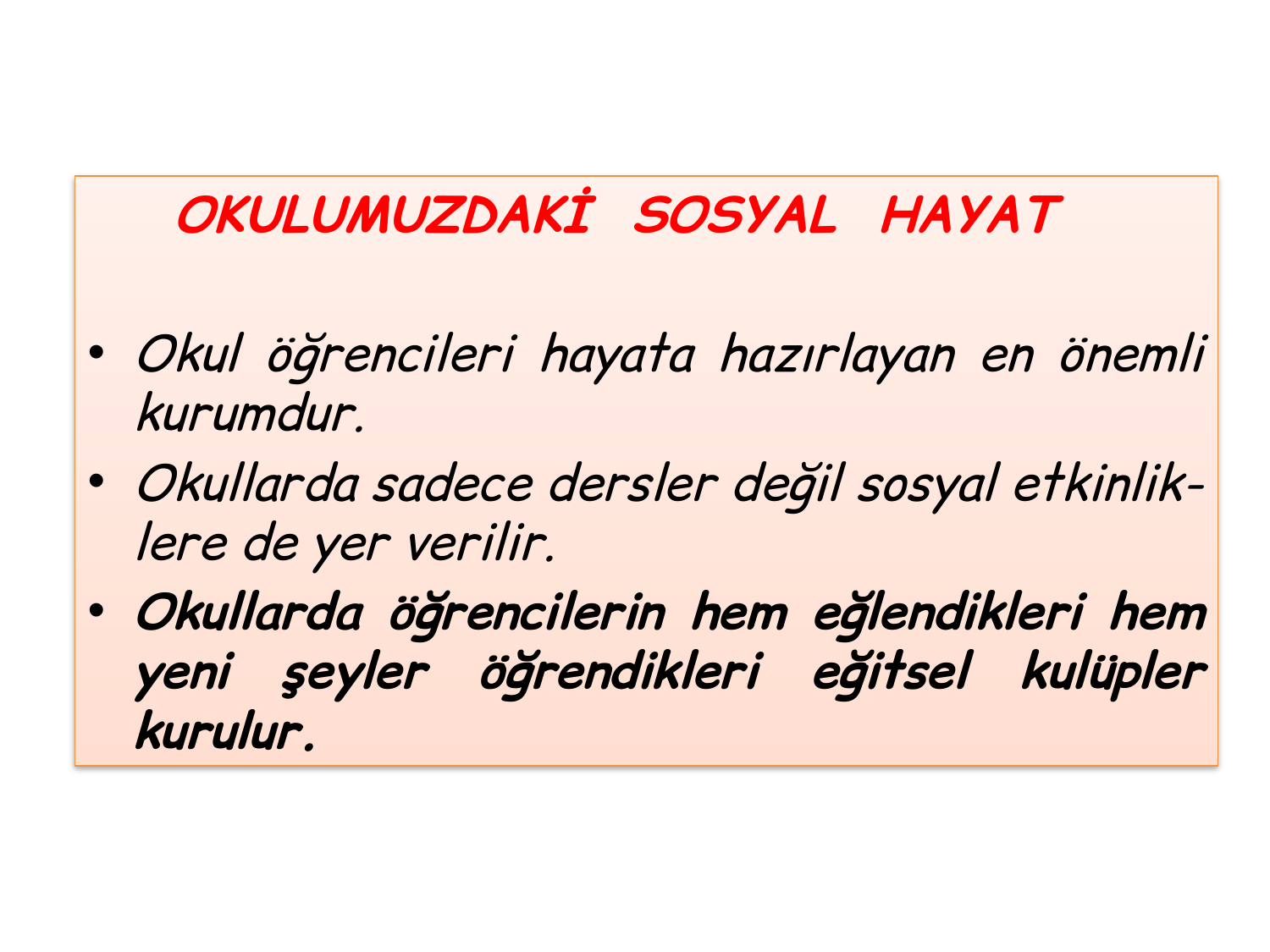

OKULUMUZDAKİ  SOSYAL  HAYAT

Okul öğrencileri hayata hazırlayan en önemli kurumdur.
Okullarda sadece dersler değil sosyal etkinlik-lere de yer verilir.
Okullarda öğrencilerin hem eğlendikleri hem yeni şeyler öğrendikleri eğitsel kulüpler kurulur.